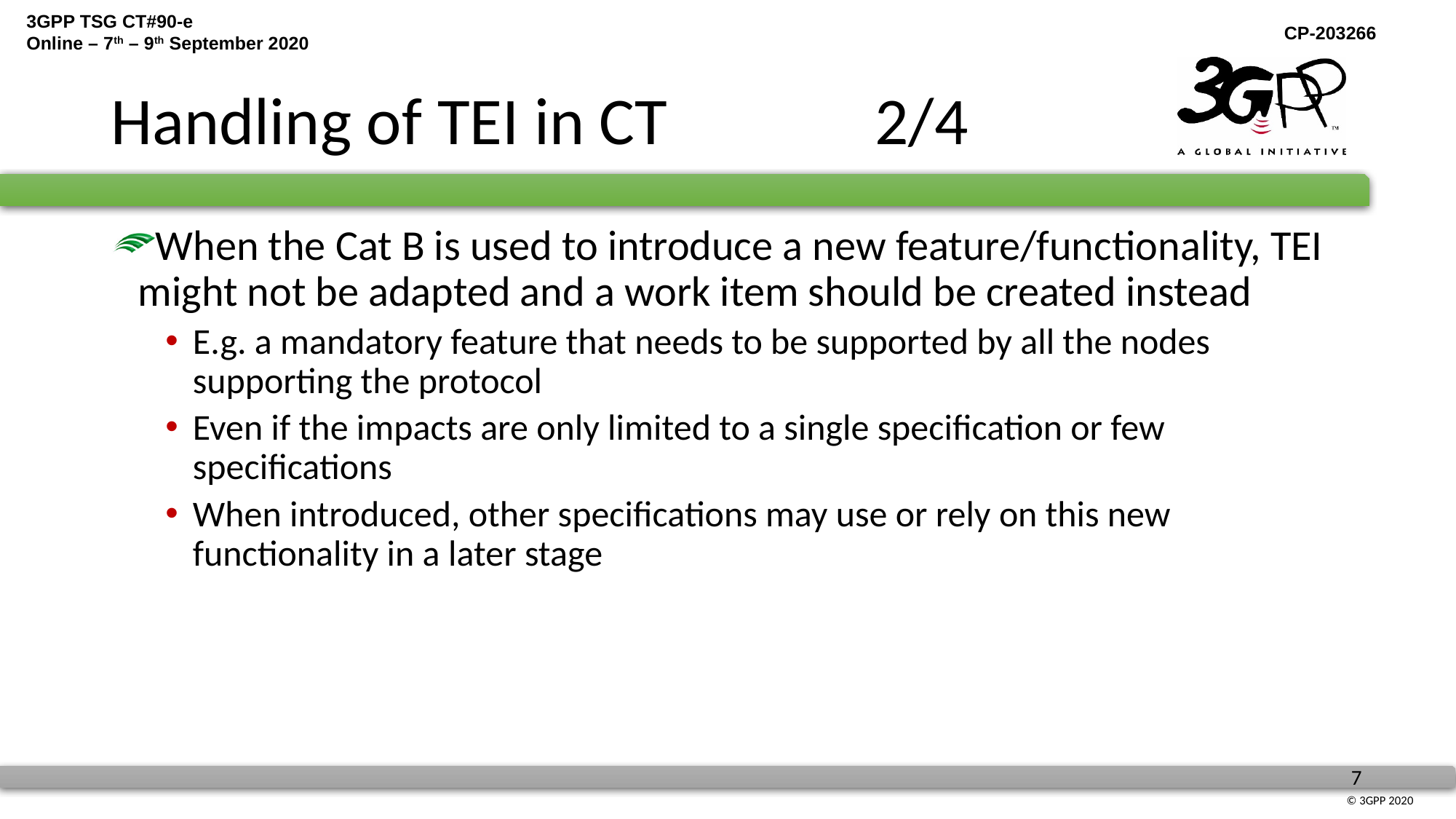

# Handling of TEI in CT		2/4
When the Cat B is used to introduce a new feature/functionality, TEI might not be adapted and a work item should be created instead
E.g. a mandatory feature that needs to be supported by all the nodes supporting the protocol
Even if the impacts are only limited to a single specification or few specifications
When introduced, other specifications may use or rely on this new functionality in a later stage